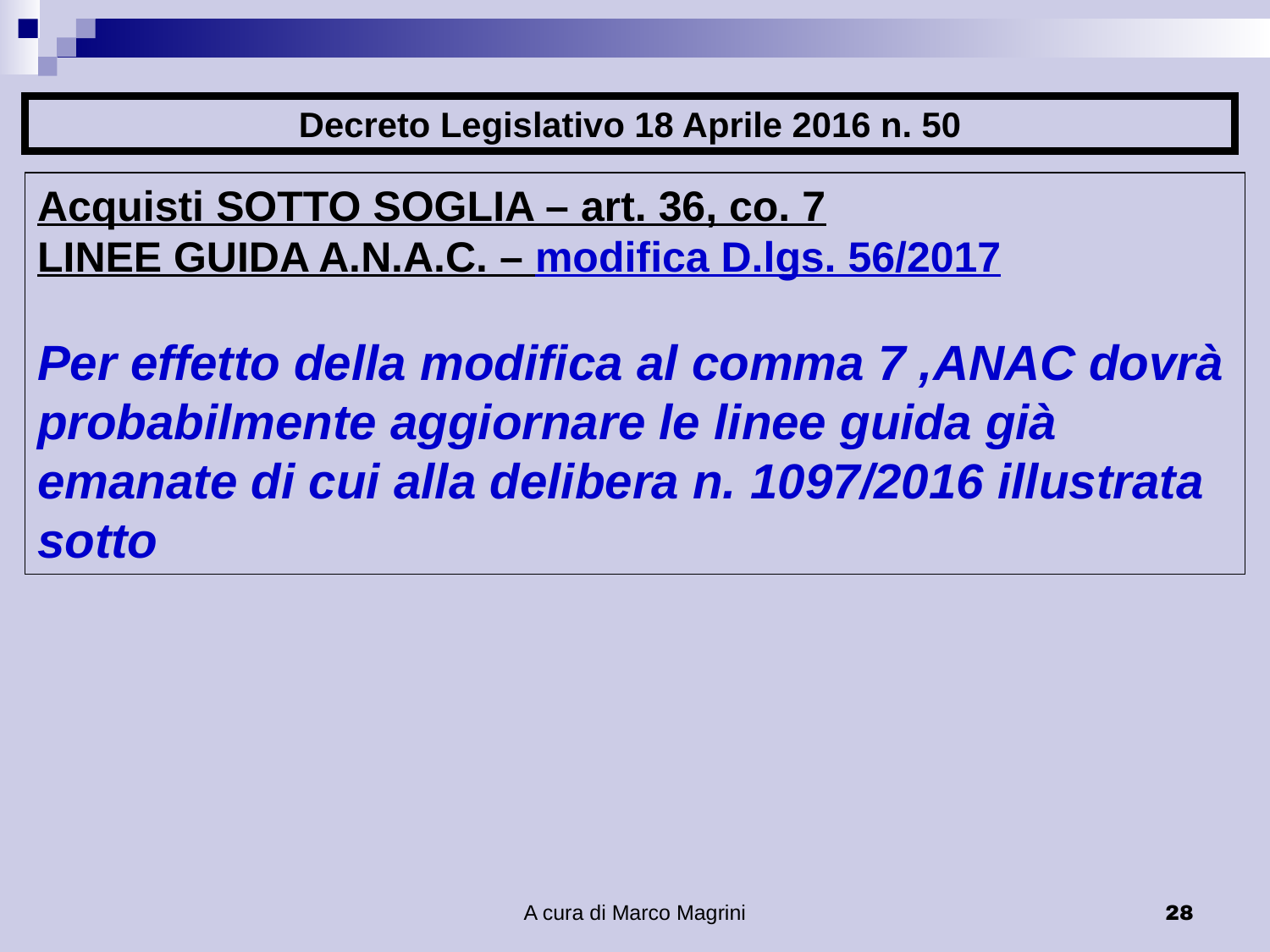

Decreto Legislativo 18 Aprile 2016 n. 50
Acquisti SOTTO SOGLIA – art. 36, co. 7
LINEE GUIDA A.N.A.C. – modifica D.lgs. 56/2017

Per effetto della modifica al comma 7 ,ANAC dovrà probabilmente aggiornare le linee guida già emanate di cui alla delibera n. 1097/2016 illustrata sotto

A cura di Marco Magrini
28